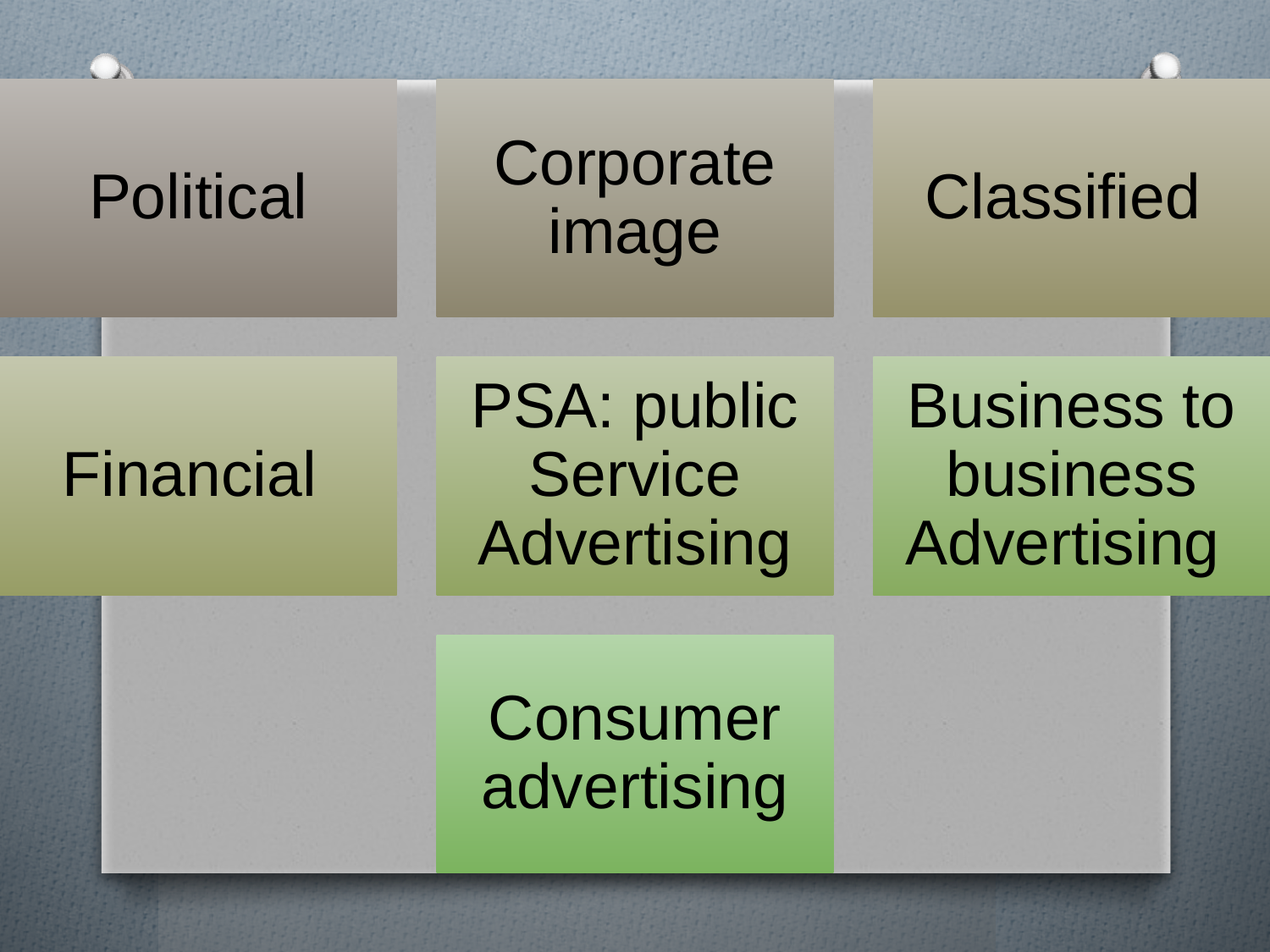

Political
Corporate image
Classified
Financial
PSA: public Service Advertising
Business to business Advertising
Consumer advertising